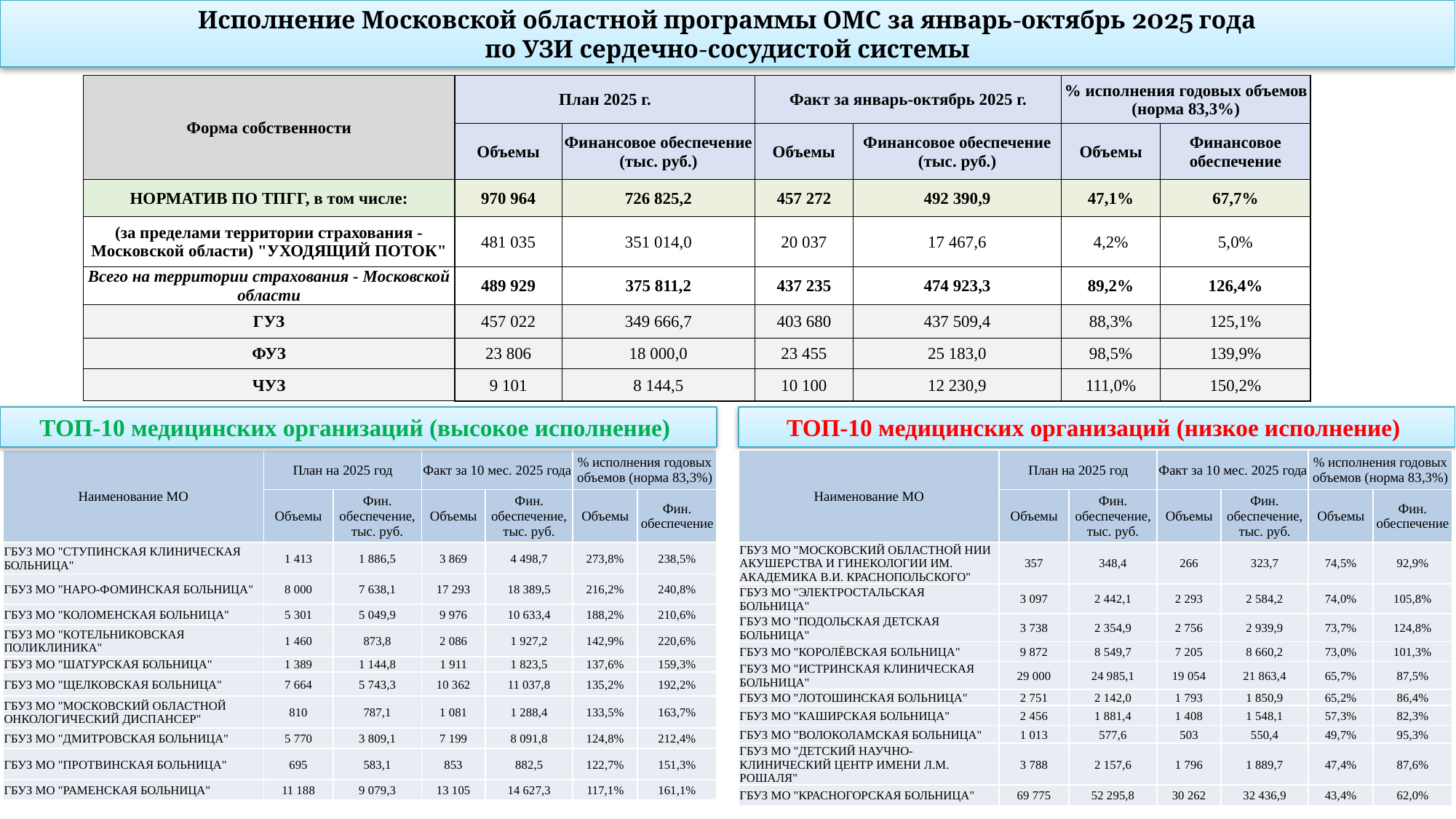

# Исполнение Московской областной программы ОМС за январь-октябрь 2025 года по УЗИ сердечно-сосудистой системы
| Форма собственности | План 2025 г. |  | Факт за январь-октябрь 2025 г. |  | % исполнения годовых объемов (норма 83,3%) |  |
| --- | --- | --- | --- | --- | --- | --- |
|  | Объемы | Финансовое обеспечение (тыс. руб.) | Объемы | Финансовое обеспечение (тыс. руб.) | Объемы | Финансовое обеспечение |
| НОРМАТИВ ПО ТПГГ, в том числе: | 970 964 | 726 825,2 | 457 272 | 492 390,9 | 47,1% | 67,7% |
| (за пределами территории страхования - Московской области) "УХОДЯЩИЙ ПОТОК" | 481 035 | 351 014,0 | 20 037 | 17 467,6 | 4,2% | 5,0% |
| Всего на территории страхования - Московской области | 489 929 | 375 811,2 | 437 235 | 474 923,3 | 89,2% | 126,4% |
| ГУЗ | 457 022 | 349 666,7 | 403 680 | 437 509,4 | 88,3% | 125,1% |
| ФУЗ | 23 806 | 18 000,0 | 23 455 | 25 183,0 | 98,5% | 139,9% |
| ЧУЗ | 9 101 | 8 144,5 | 10 100 | 12 230,9 | 111,0% | 150,2% |
ТОП-10 медицинских организаций (низкое исполнение)
ТОП-10 медицинских организаций (высокое исполнение)
| Наименование МО | План на 2025 год |  | Факт за 10 мес. 2025 года |  | % исполнения годовых объемов (норма 83,3%) |  |
| --- | --- | --- | --- | --- | --- | --- |
|  | Объемы | Фин. обеспечение, тыс. руб. | Объемы | Фин. обеспечение, тыс. руб. | Объемы | Фин. обеспечение |
| ГБУЗ МО "МОСКОВСКИЙ ОБЛАСТНОЙ НИИ АКУШЕРСТВА И ГИНЕКОЛОГИИ ИМ. АКАДЕМИКА В.И. КРАСНОПОЛЬСКОГО" | 357 | 348,4 | 266 | 323,7 | 74,5% | 92,9% |
| ГБУЗ МО "ЭЛЕКТРОСТАЛЬСКАЯ БОЛЬНИЦА" | 3 097 | 2 442,1 | 2 293 | 2 584,2 | 74,0% | 105,8% |
| ГБУЗ МО "ПОДОЛЬСКАЯ ДЕТСКАЯ БОЛЬНИЦА" | 3 738 | 2 354,9 | 2 756 | 2 939,9 | 73,7% | 124,8% |
| ГБУЗ МО "КОРОЛЁВСКАЯ БОЛЬНИЦА" | 9 872 | 8 549,7 | 7 205 | 8 660,2 | 73,0% | 101,3% |
| ГБУЗ МО "ИСТРИНСКАЯ КЛИНИЧЕСКАЯ БОЛЬНИЦА" | 29 000 | 24 985,1 | 19 054 | 21 863,4 | 65,7% | 87,5% |
| ГБУЗ МО "ЛОТОШИНСКАЯ БОЛЬНИЦА" | 2 751 | 2 142,0 | 1 793 | 1 850,9 | 65,2% | 86,4% |
| ГБУЗ МО "КАШИРСКАЯ БОЛЬНИЦА" | 2 456 | 1 881,4 | 1 408 | 1 548,1 | 57,3% | 82,3% |
| ГБУЗ МО "ВОЛОКОЛАМСКАЯ БОЛЬНИЦА" | 1 013 | 577,6 | 503 | 550,4 | 49,7% | 95,3% |
| ГБУЗ МО "ДЕТСКИЙ НАУЧНО-КЛИНИЧЕСКИЙ ЦЕНТР ИМЕНИ Л.М. РОШАЛЯ" | 3 788 | 2 157,6 | 1 796 | 1 889,7 | 47,4% | 87,6% |
| ГБУЗ МО "КРАСНОГОРСКАЯ БОЛЬНИЦА" | 69 775 | 52 295,8 | 30 262 | 32 436,9 | 43,4% | 62,0% |
| Наименование МО | План на 2025 год |  | Факт за 10 мес. 2025 года |  | % исполнения годовых объемов (норма 83,3%) |  |
| --- | --- | --- | --- | --- | --- | --- |
|  | Объемы | Фин. обеспечение, тыс. руб. | Объемы | Фин. обеспечение, тыс. руб. | Объемы | Фин. обеспечение |
| ГБУЗ МО "СТУПИНСКАЯ КЛИНИЧЕСКАЯ БОЛЬНИЦА" | 1 413 | 1 886,5 | 3 869 | 4 498,7 | 273,8% | 238,5% |
| ГБУЗ МО "НАРО-ФОМИНСКАЯ БОЛЬНИЦА" | 8 000 | 7 638,1 | 17 293 | 18 389,5 | 216,2% | 240,8% |
| ГБУЗ МО "КОЛОМЕНСКАЯ БОЛЬНИЦА" | 5 301 | 5 049,9 | 9 976 | 10 633,4 | 188,2% | 210,6% |
| ГБУЗ МО "КОТЕЛЬНИКОВСКАЯ ПОЛИКЛИНИКА" | 1 460 | 873,8 | 2 086 | 1 927,2 | 142,9% | 220,6% |
| ГБУЗ МО "ШАТУРСКАЯ БОЛЬНИЦА" | 1 389 | 1 144,8 | 1 911 | 1 823,5 | 137,6% | 159,3% |
| ГБУЗ МО "ЩЕЛКОВСКАЯ БОЛЬНИЦА" | 7 664 | 5 743,3 | 10 362 | 11 037,8 | 135,2% | 192,2% |
| ГБУЗ МО "МОСКОВСКИЙ ОБЛАСТНОЙ ОНКОЛОГИЧЕСКИЙ ДИСПАНСЕР" | 810 | 787,1 | 1 081 | 1 288,4 | 133,5% | 163,7% |
| ГБУЗ МО "ДМИТРОВСКАЯ БОЛЬНИЦА" | 5 770 | 3 809,1 | 7 199 | 8 091,8 | 124,8% | 212,4% |
| ГБУЗ МО "ПРОТВИНСКАЯ БОЛЬНИЦА" | 695 | 583,1 | 853 | 882,5 | 122,7% | 151,3% |
| ГБУЗ МО "РАМЕНСКАЯ БОЛЬНИЦА" | 11 188 | 9 079,3 | 13 105 | 14 627,3 | 117,1% | 161,1% |
18